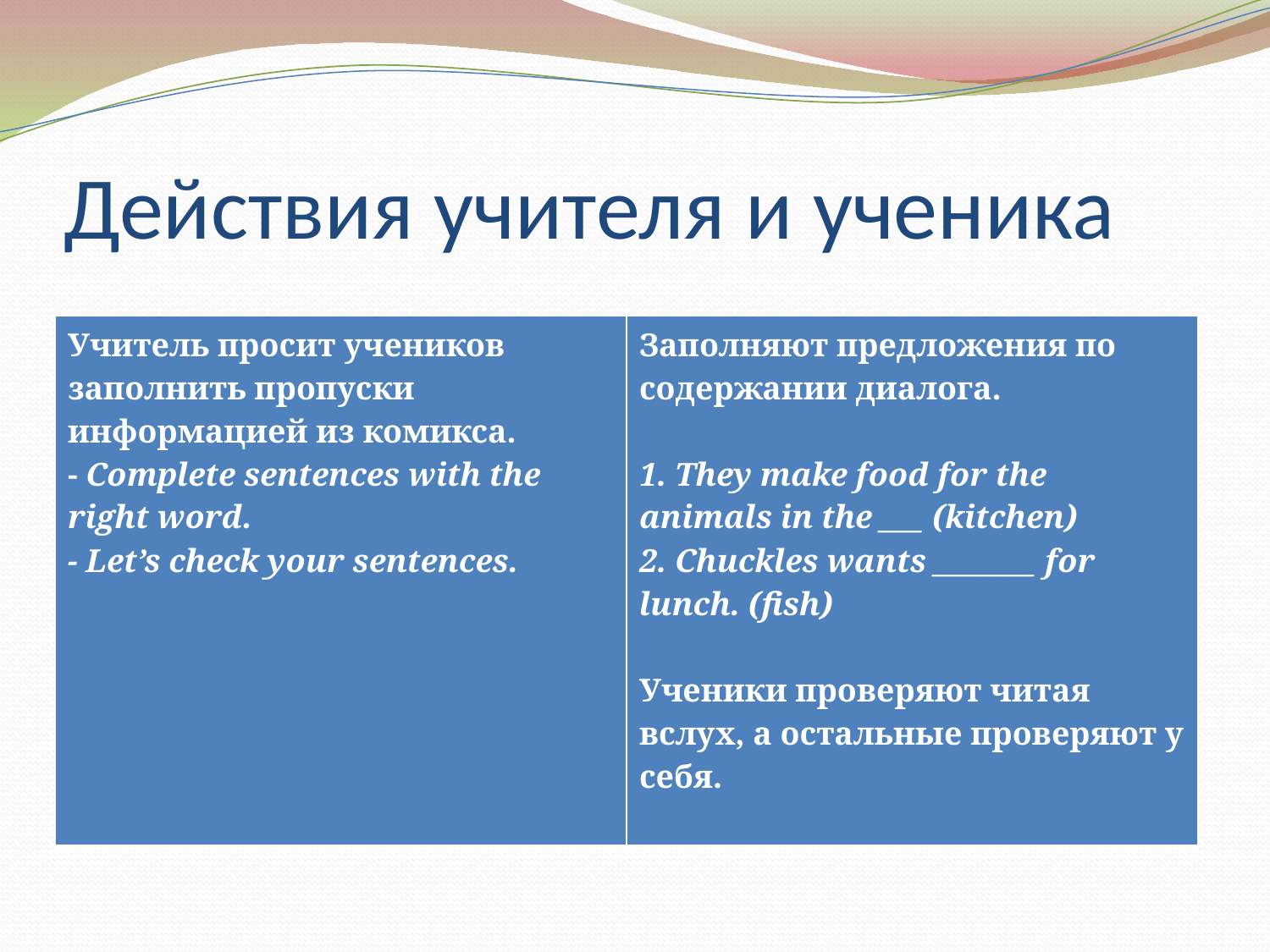

# Действия учителя и ученика
| Учитель просит учеников заполнить пропуски информацией из комикса. - Complete sentences with the right word. - Let’s check your sentences. | Заполняют предложения по содержании диалога.   1. They make food for the animals in the \_\_\_ (kitchen) 2. Chuckles wants \_\_\_\_\_\_\_ for lunch. (fish)   Ученики проверяют читая вслух, а остальные проверяют у себя. |
| --- | --- |